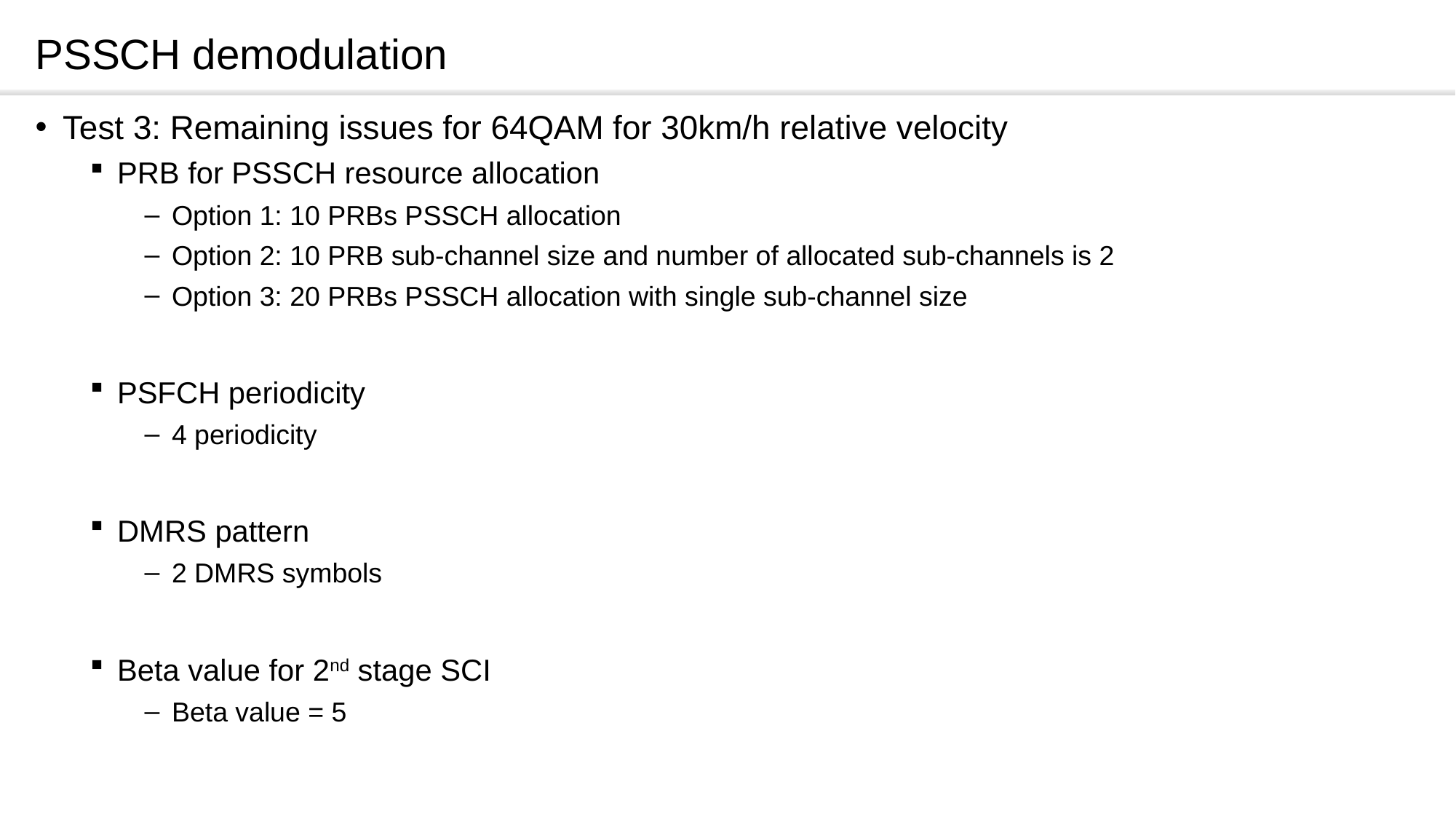

# PSSCH demodulation
Test 3: Remaining issues for 64QAM for 30km/h relative velocity
PRB for PSSCH resource allocation
Option 1: 10 PRBs PSSCH allocation
Option 2: 10 PRB sub-channel size and number of allocated sub-channels is 2
Option 3: 20 PRBs PSSCH allocation with single sub-channel size

PSFCH periodicity
4 periodicity

DMRS pattern
2 DMRS symbols

Beta value for 2nd stage SCI
Beta value = 5